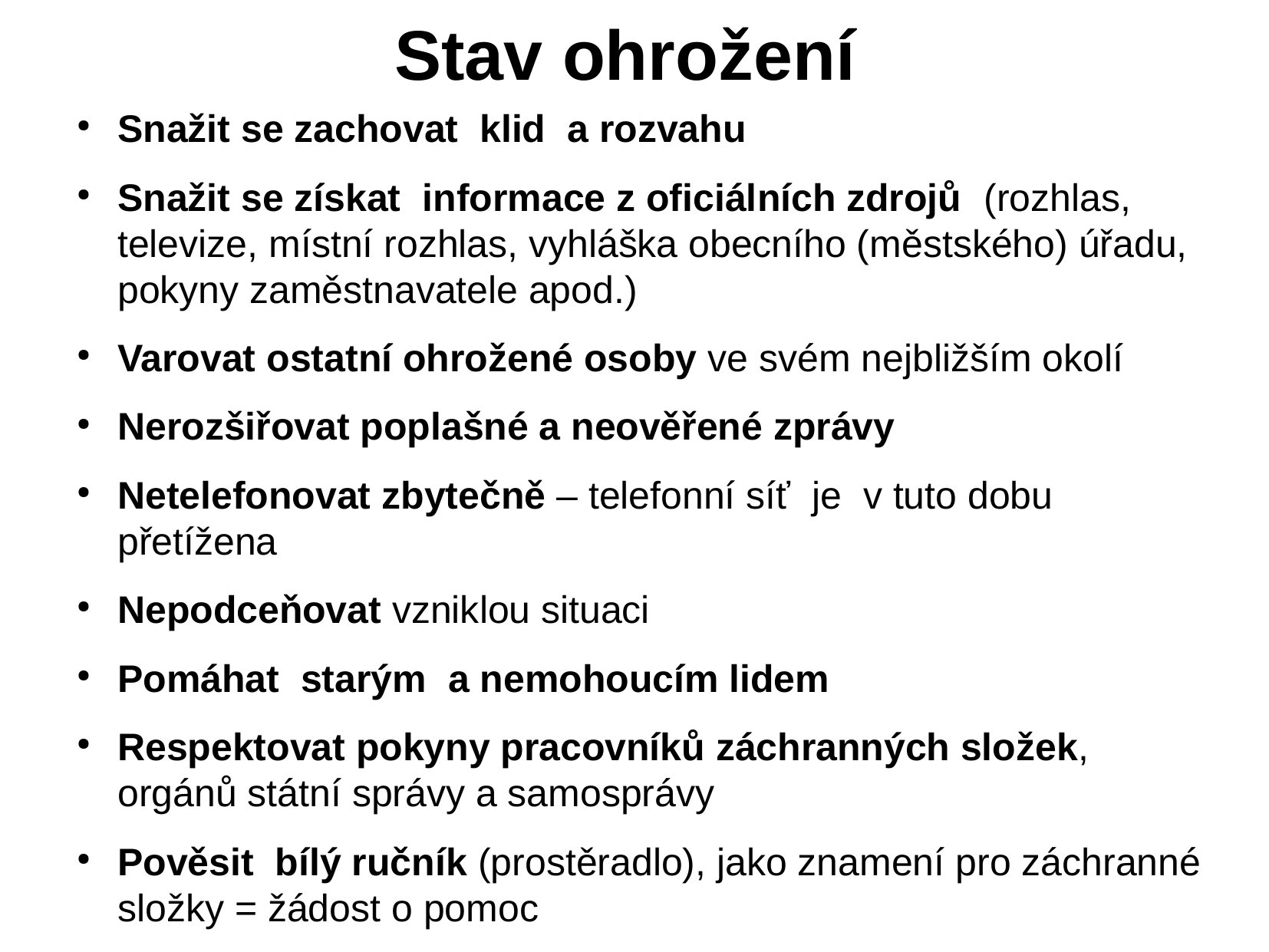

# Stav ohrožení
Snažit se zachovat  klid  a rozvahu
Snažit se získat  informace z oficiálních zdrojů  (rozhlas, televize, místní rozhlas, vyhláška obecního (městského) úřadu, pokyny zaměstnavatele apod.)
Varovat ostatní ohrožené osoby ve svém nejbližším okolí
Nerozšiřovat poplašné a neověřené zprávy
Netelefonovat zbytečně – telefonní síť  je  v tuto dobu přetížena
Nepodceňovat vzniklou situaci
Pomáhat  starým  a nemohoucím lidem
Respektovat pokyny pracovníků záchranných složek, orgánů státní správy a samosprávy
Pověsit  bílý ručník (prostěradlo), jako znamení pro záchranné složky = žádost o pomoc